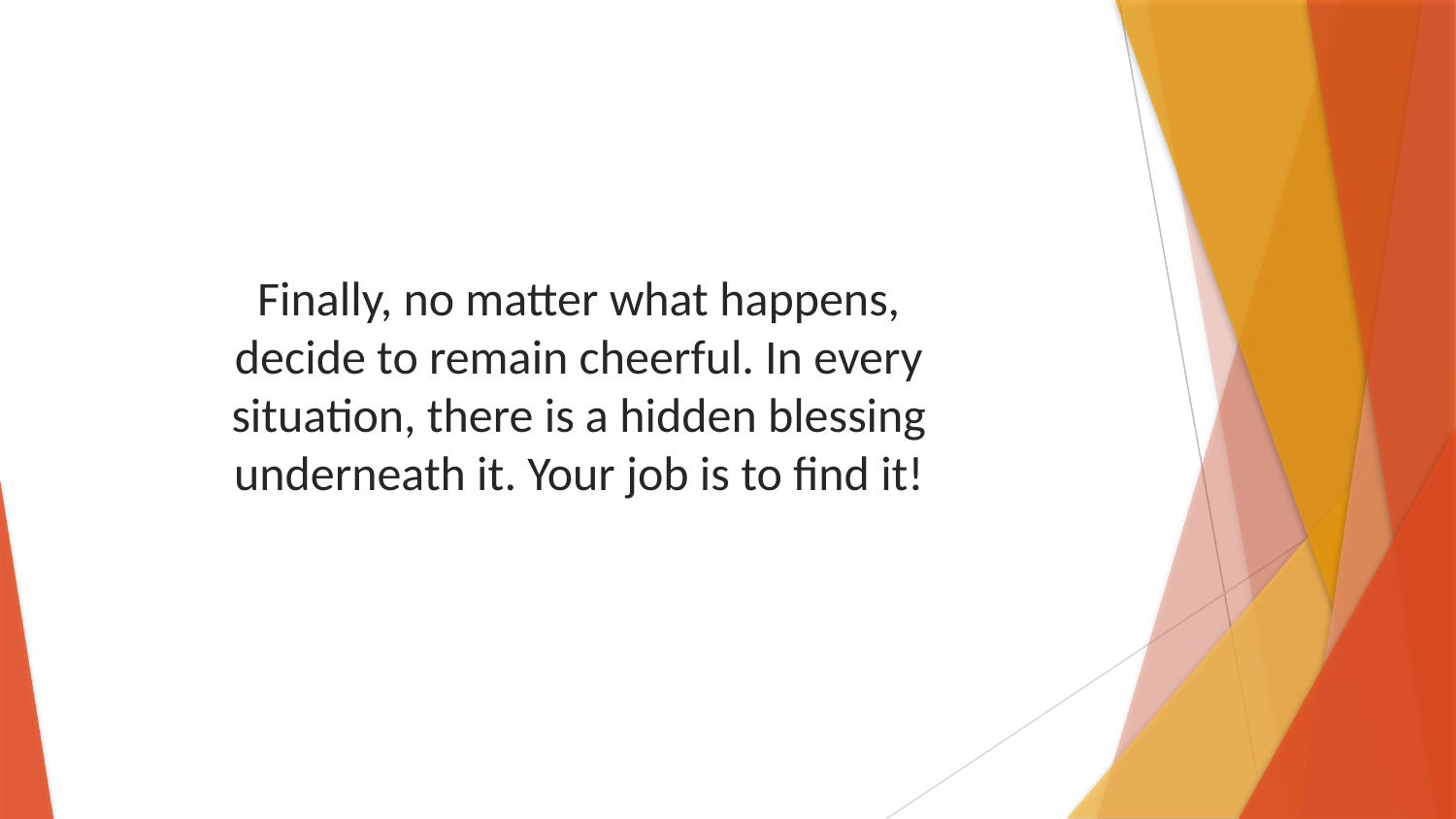

Finally, no matter what happens, decide to remain cheerful. In every situation, there is a hidden blessing underneath it. Your job is to find it!